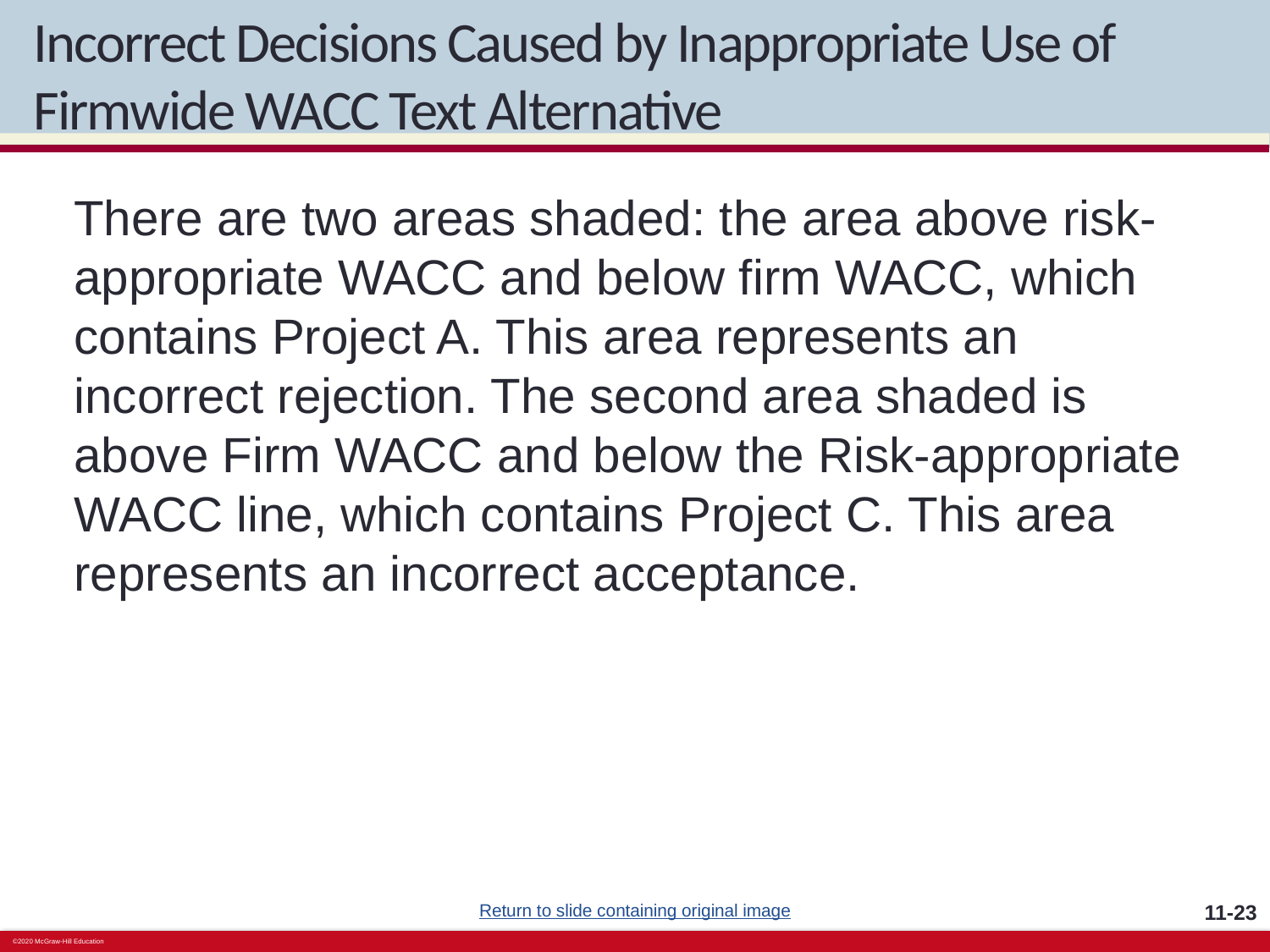

# Incorrect Decisions Caused by Inappropriate Use of Firmwide WACC Text Alternative
There are two areas shaded: the area above risk-appropriate WACC and below firm WACC, which contains Project A. This area represents an incorrect rejection. The second area shaded is above Firm WACC and below the Risk-appropriate WACC line, which contains Project C. This area represents an incorrect acceptance.
Return to slide containing original image